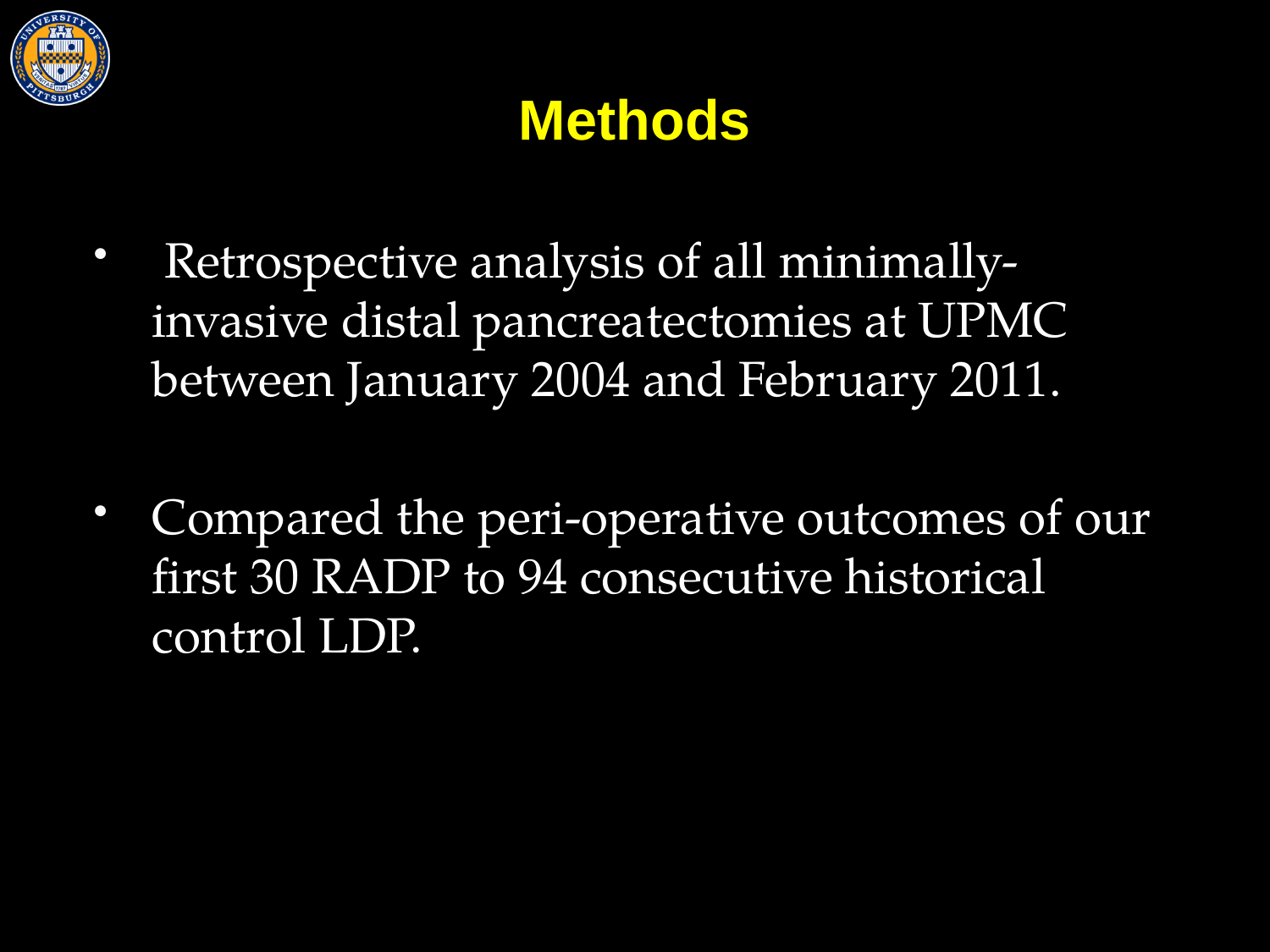

# Methods
 Retrospective analysis of all minimally-invasive distal pancreatectomies at UPMC between January 2004 and February 2011.

Compared the peri-operative outcomes of our first 30 RADP to 94 consecutive historical control LDP.